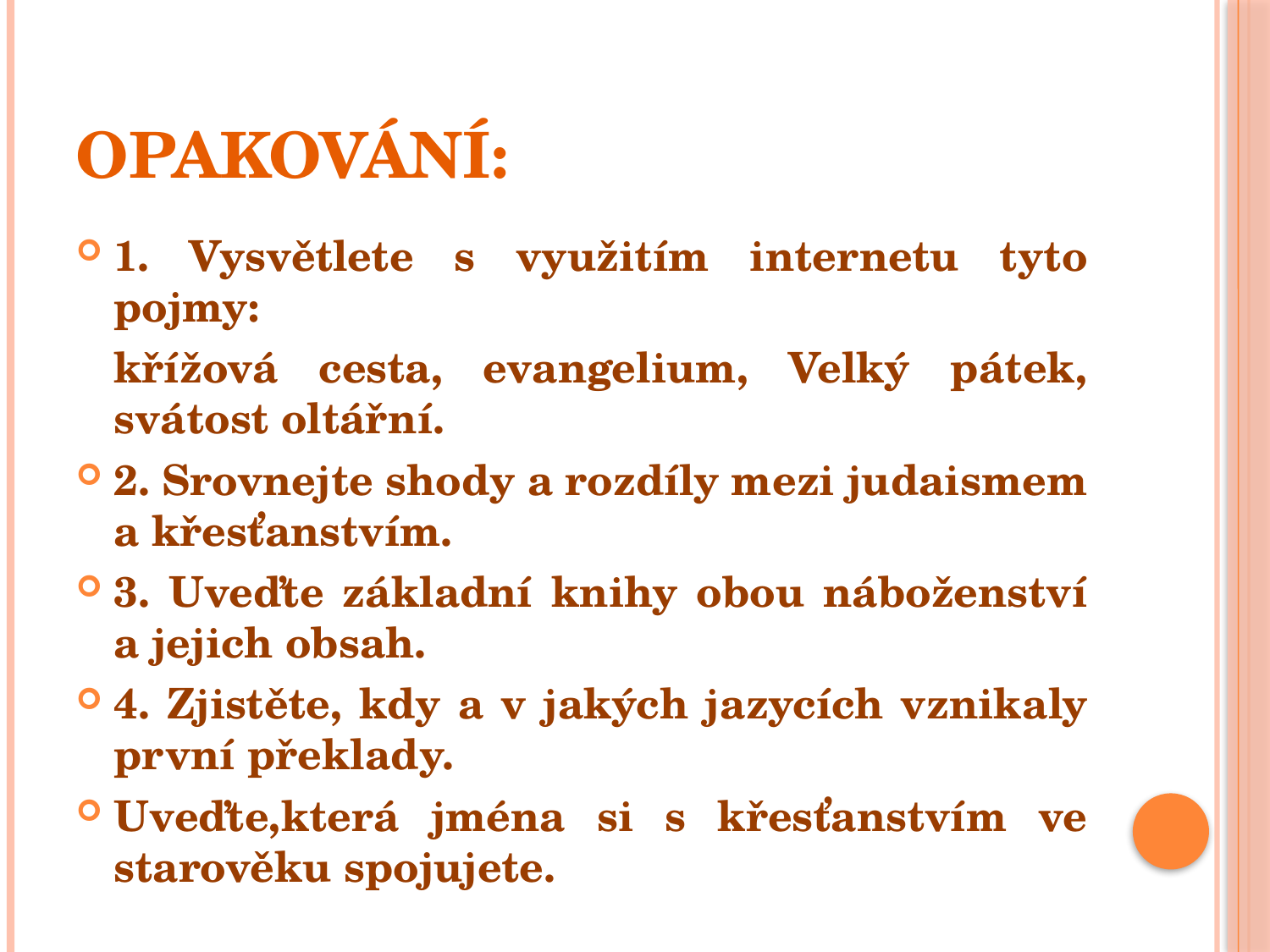

# Opakování:
1. Vysvětlete s využitím internetu tyto pojmy:
	křížová cesta, evangelium, Velký pátek, svátost oltářní.
2. Srovnejte shody a rozdíly mezi judaismem a křesťanstvím.
3. Uveďte základní knihy obou náboženství a jejich obsah.
4. Zjistěte, kdy a v jakých jazycích vznikaly první překlady.
Uveďte,která jména si s křesťanstvím ve starověku spojujete.